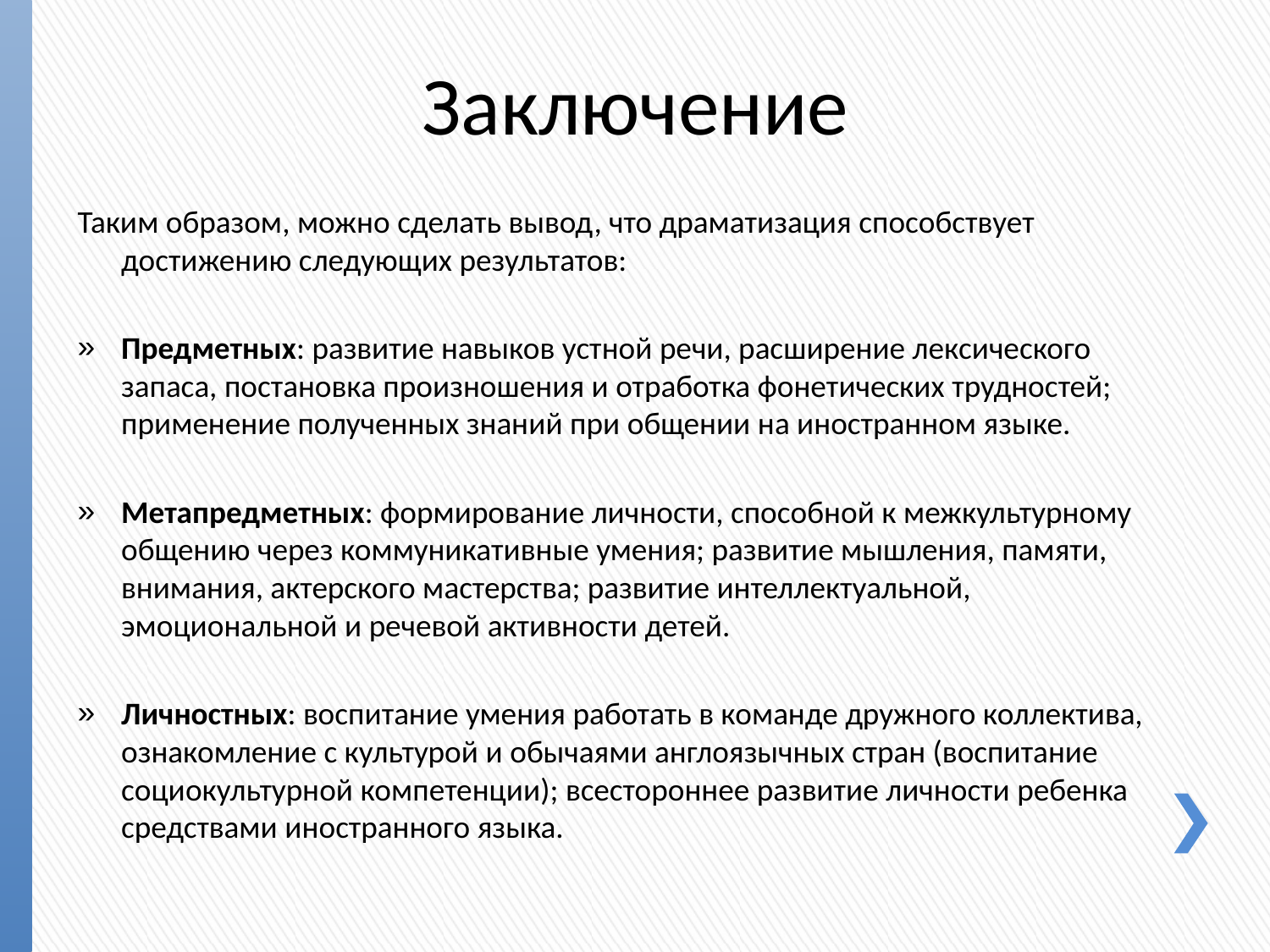

Заключение

Таким образом, можно сделать вывод, что драматизация способствует достижению следующих результатов:

Предметных: развитие навыков устной речи, расширение лексического запаса, постановка произношения и отработка фонетических трудностей; применение полученных знаний при общении на иностранном языке.

Метапредметных: формирование личности, способной к межкультурному общению через коммуникативные умения; развитие мышления, памяти, внимания, актерского мастерства; развитие интеллектуальной, эмоциональной и речевой активности детей.

Личностных: воспитание умения работать в команде дружного коллектива, ознакомление с культурой и обычаями англоязычных стран (воспитание социокультурной компетенции); всестороннее развитие личности ребенка средствами иностранного языка.